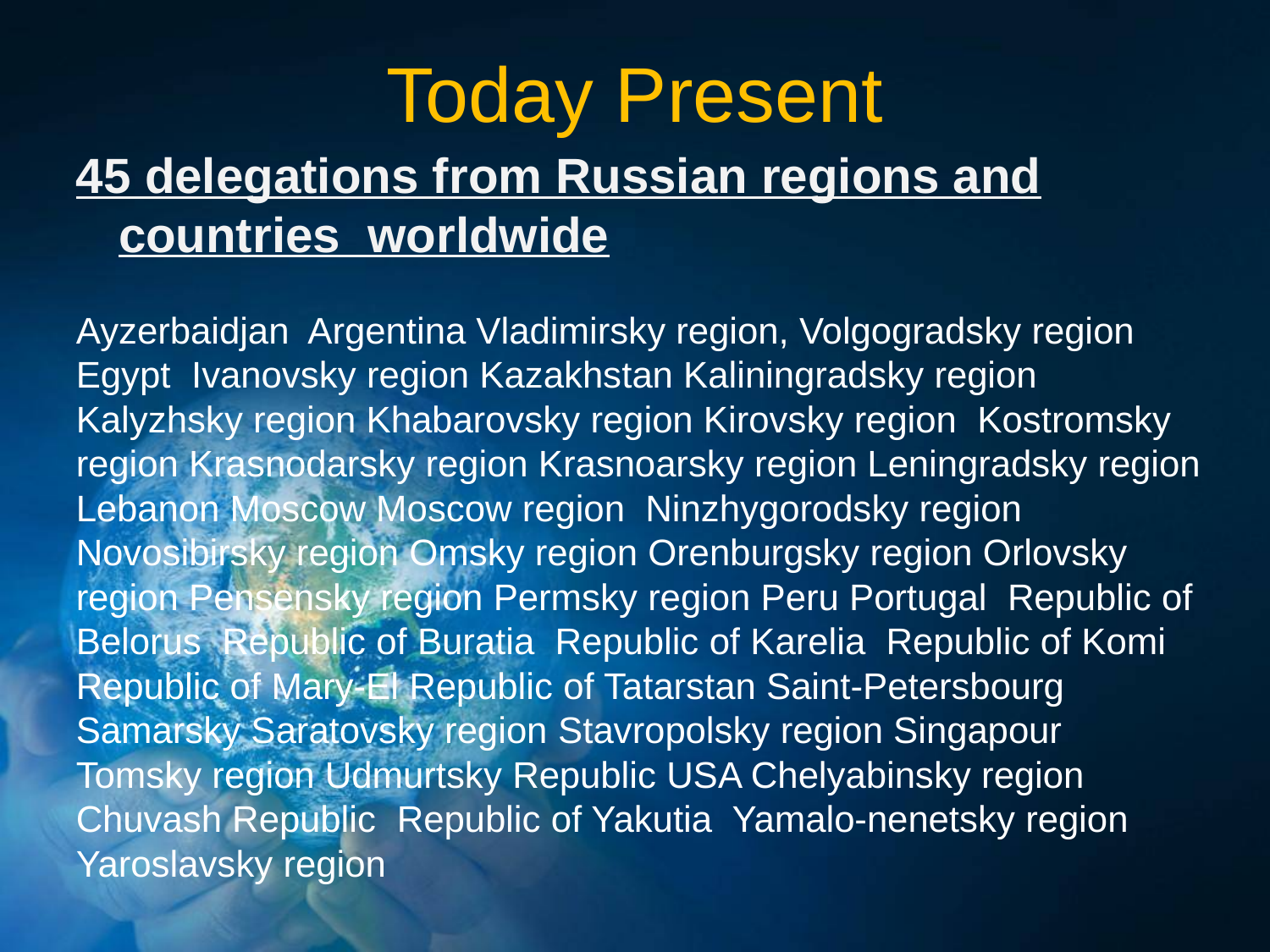

# Today Present
45 delegations from Russian regions and countries  worldwide

Ayzerbaidjan  Argentina Vladimirsky region, Volgogradsky region Egypt  Ivanovsky region Kazakhstan Kaliningradsky region Kalyzhsky region Khabarovsky region Kirovsky region  Kostromsky region Krasnodarsky region Krasnoarsky region Leningradsky region Lebanon Moscow Moscow region  Ninzhygorodsky region Novosibirsky region Omsky region Orenburgsky region Orlovsky region Pensensky region Permsky region Peru Portugal  Republic of Belorus  Republic of Buratia  Republic of Karelia  Republic of Komi Republic of Mary-El Republic of Tatarstan Saint-Petersbourg Samarsky Saratovsky region Stavropolsky region Singapour
Tomsky region Udmurtsky Republic USA Chelyabinsky region Chuvash Republic  Republic of Yakutia  Yamalo-nenetsky region Yaroslavsky region